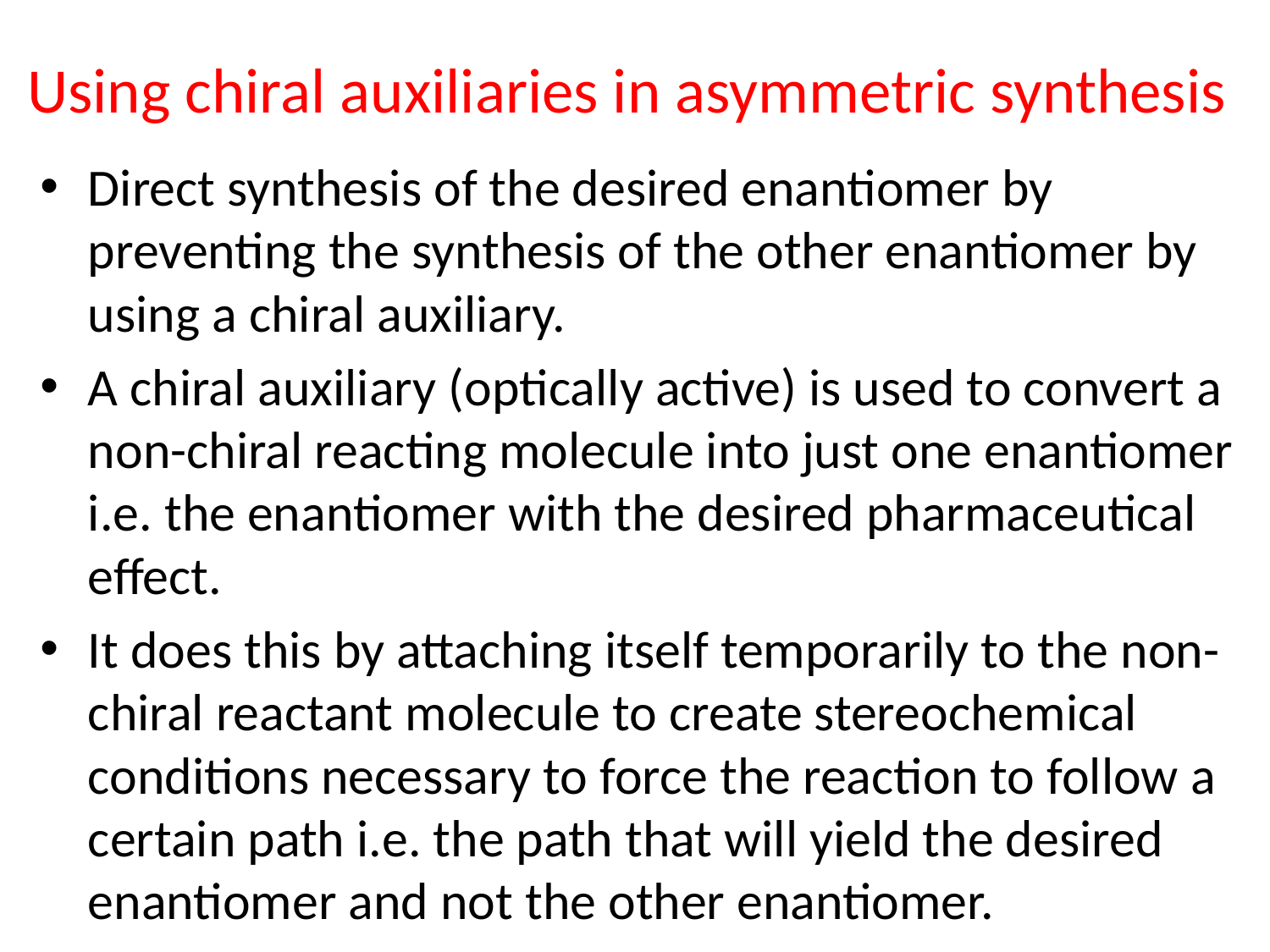

# Using chiral auxiliaries in asymmetric synthesis
Direct synthesis of the desired enantiomer by preventing the synthesis of the other enantiomer by using a chiral auxiliary.
A chiral auxiliary (optically active) is used to convert a non-chiral reacting molecule into just one enantiomer i.e. the enantiomer with the desired pharmaceutical effect.
It does this by attaching itself temporarily to the non-chiral reactant molecule to create stereochemical conditions necessary to force the reaction to follow a certain path i.e. the path that will yield the desired enantiomer and not the other enantiomer.